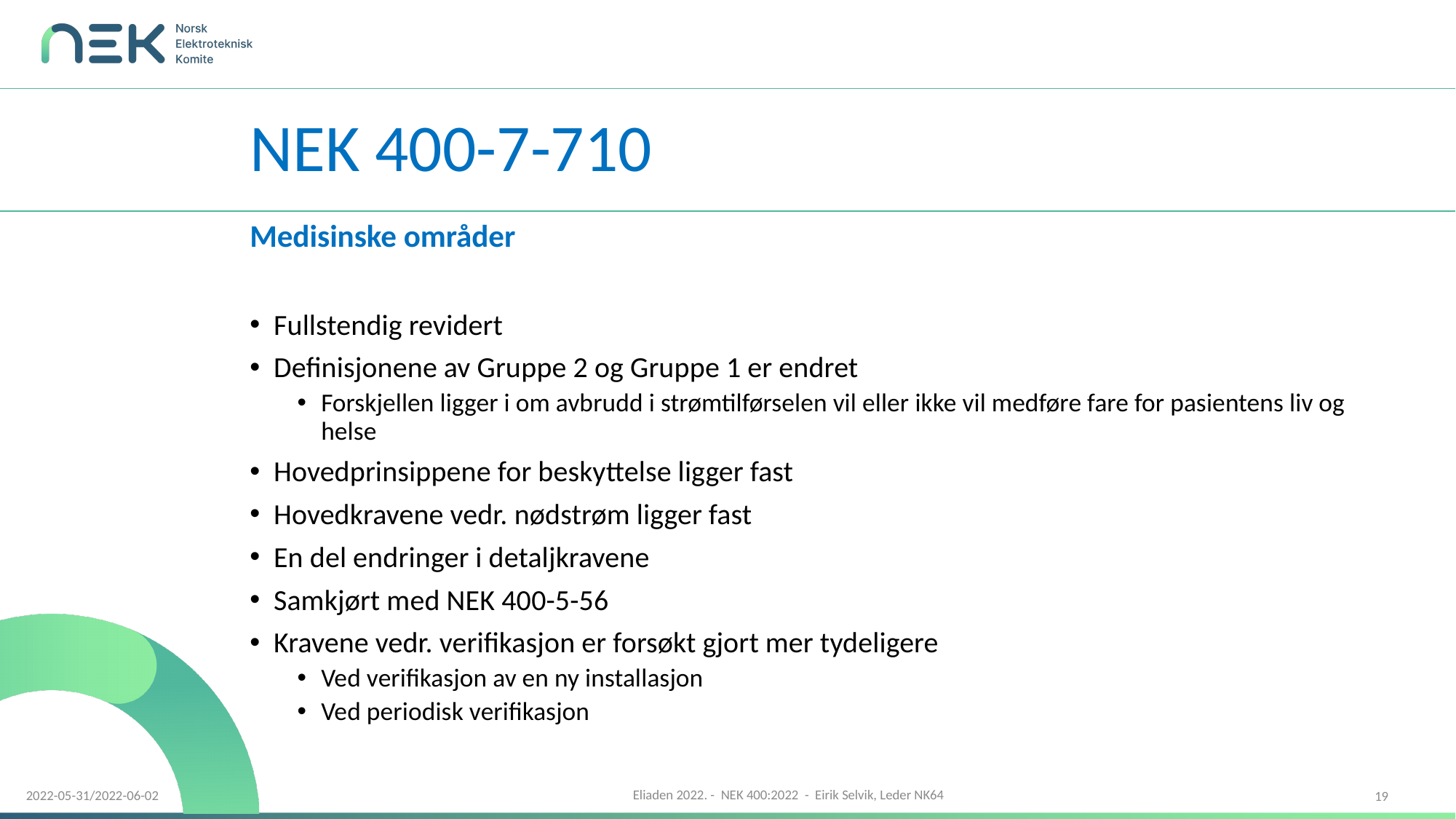

# NEK 400-7-710
Medisinske områder

Fullstendig revidert
Definisjonene av Gruppe 2 og Gruppe 1 er endret
Forskjellen ligger i om avbrudd i strømtilførselen vil eller ikke vil medføre fare for pasientens liv og helse
Hovedprinsippene for beskyttelse ligger fast
Hovedkravene vedr. nødstrøm ligger fast
En del endringer i detaljkravene
Samkjørt med NEK 400-5-56
Kravene vedr. verifikasjon er forsøkt gjort mer tydeligere
Ved verifikasjon av en ny installasjon
Ved periodisk verifikasjon
19
2022-05-31/2022-06-02
Eliaden 2022. -  NEK 400:2022  -  Eirik Selvik, Leder NK64